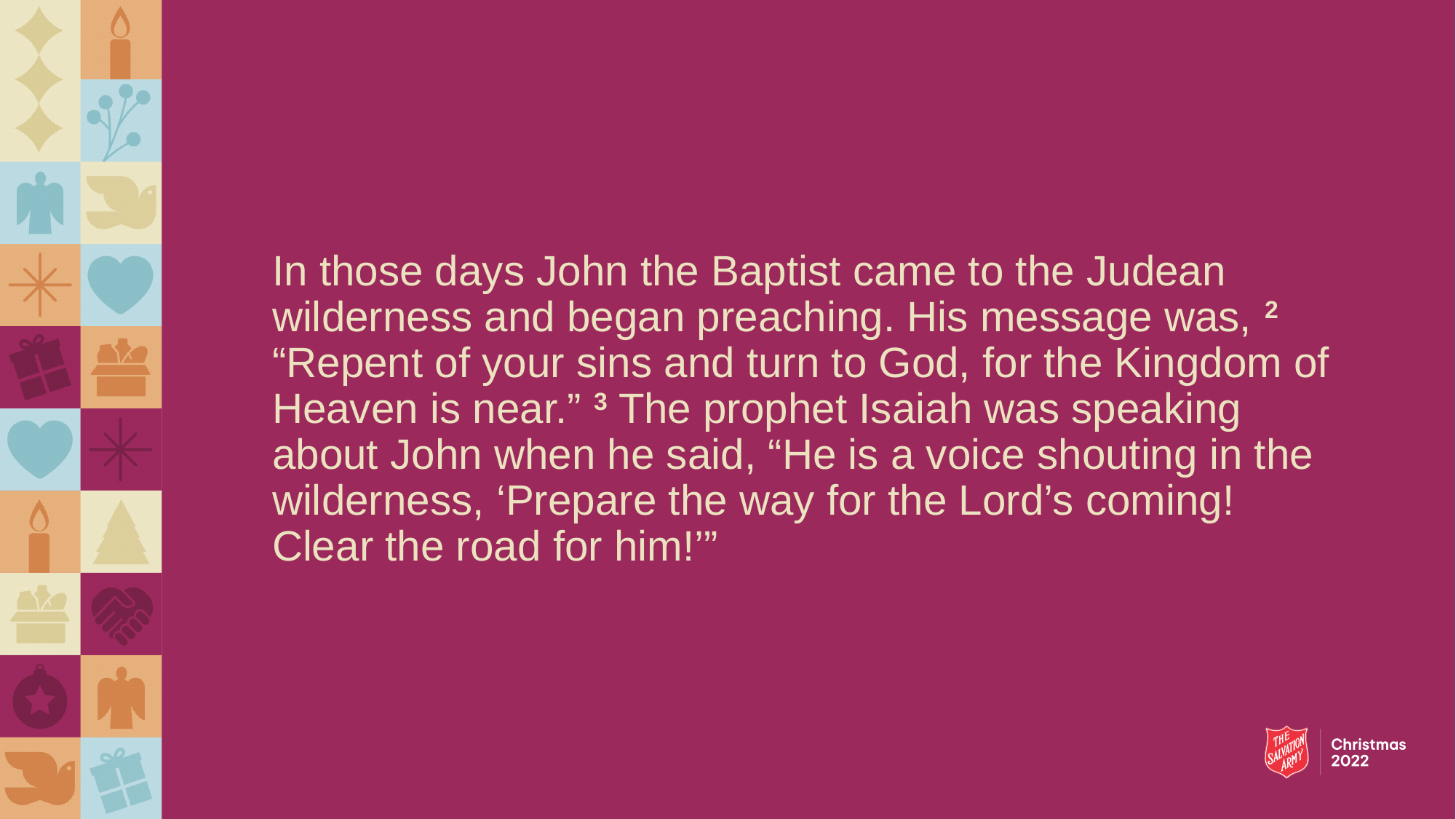

In those days John the Baptist came to the Judean wilderness and began preaching. His message was, 2 “Repent of your sins and turn to God, for the Kingdom of Heaven is near.” 3 The prophet Isaiah was speaking about John when he said, “He is a voice shouting in the wilderness, ‘Prepare the way for the Lord’s coming! Clear the road for him!’”